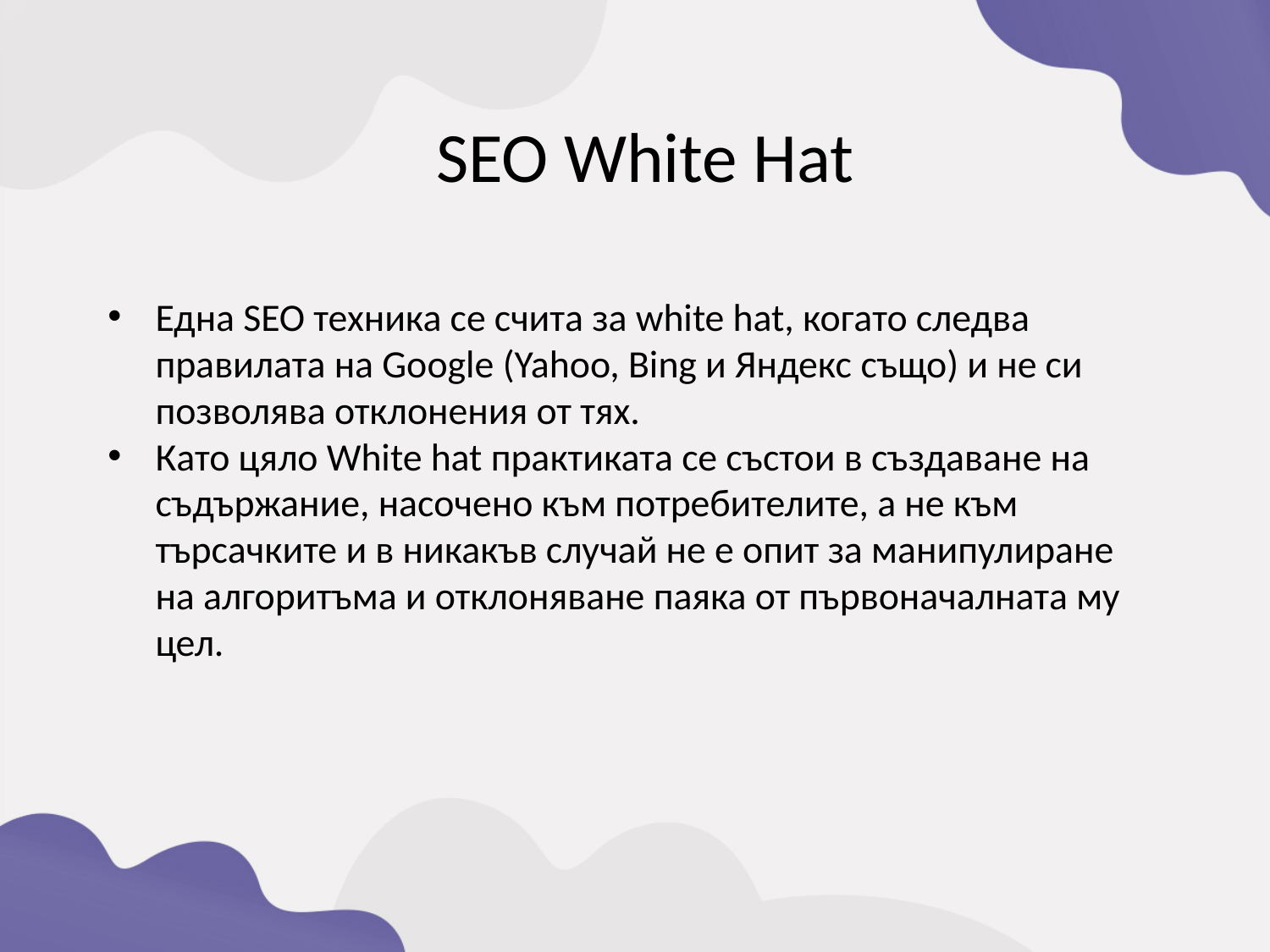

SEO White Hat
Една SEO техника се счита за white hat, когато следва правилата на Google (Yahoo, Bing и Яндекс също) и не си позволява отклонения от тях.
Като цяло White hat практиката се състои в създаване на съдържание, насочено към потребителите, а не към търсачките и в никакъв случай не е опит за манипулиране на алгоритъма и отклоняване паяка от първоначалната му цел.